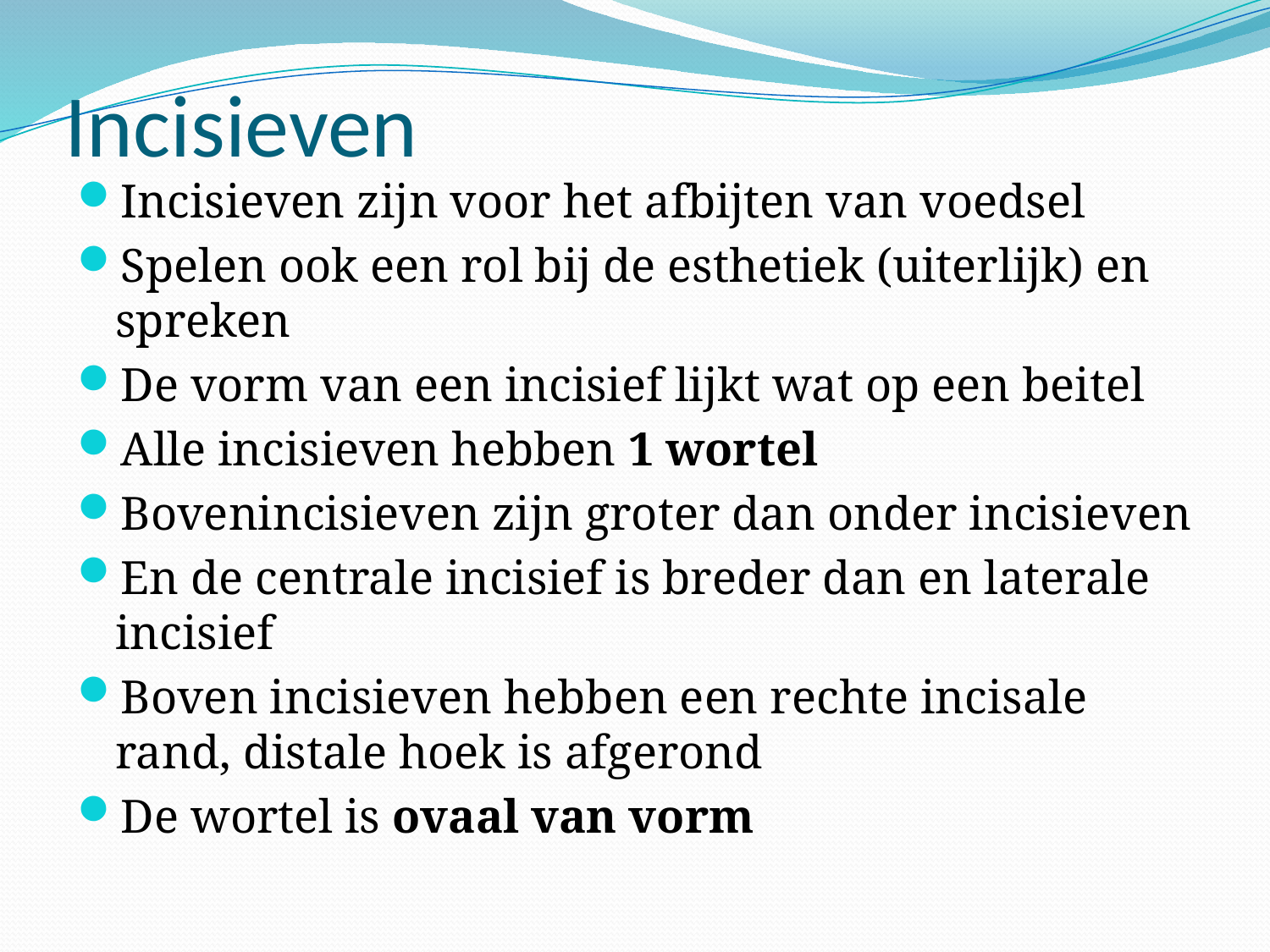

# Incisieven
Incisieven zijn voor het afbijten van voedsel
Spelen ook een rol bij de esthetiek (uiterlijk) en spreken
De vorm van een incisief lijkt wat op een beitel
Alle incisieven hebben 1 wortel
Bovenincisieven zijn groter dan onder incisieven
En de centrale incisief is breder dan en laterale incisief
Boven incisieven hebben een rechte incisale rand, distale hoek is afgerond
De wortel is ovaal van vorm